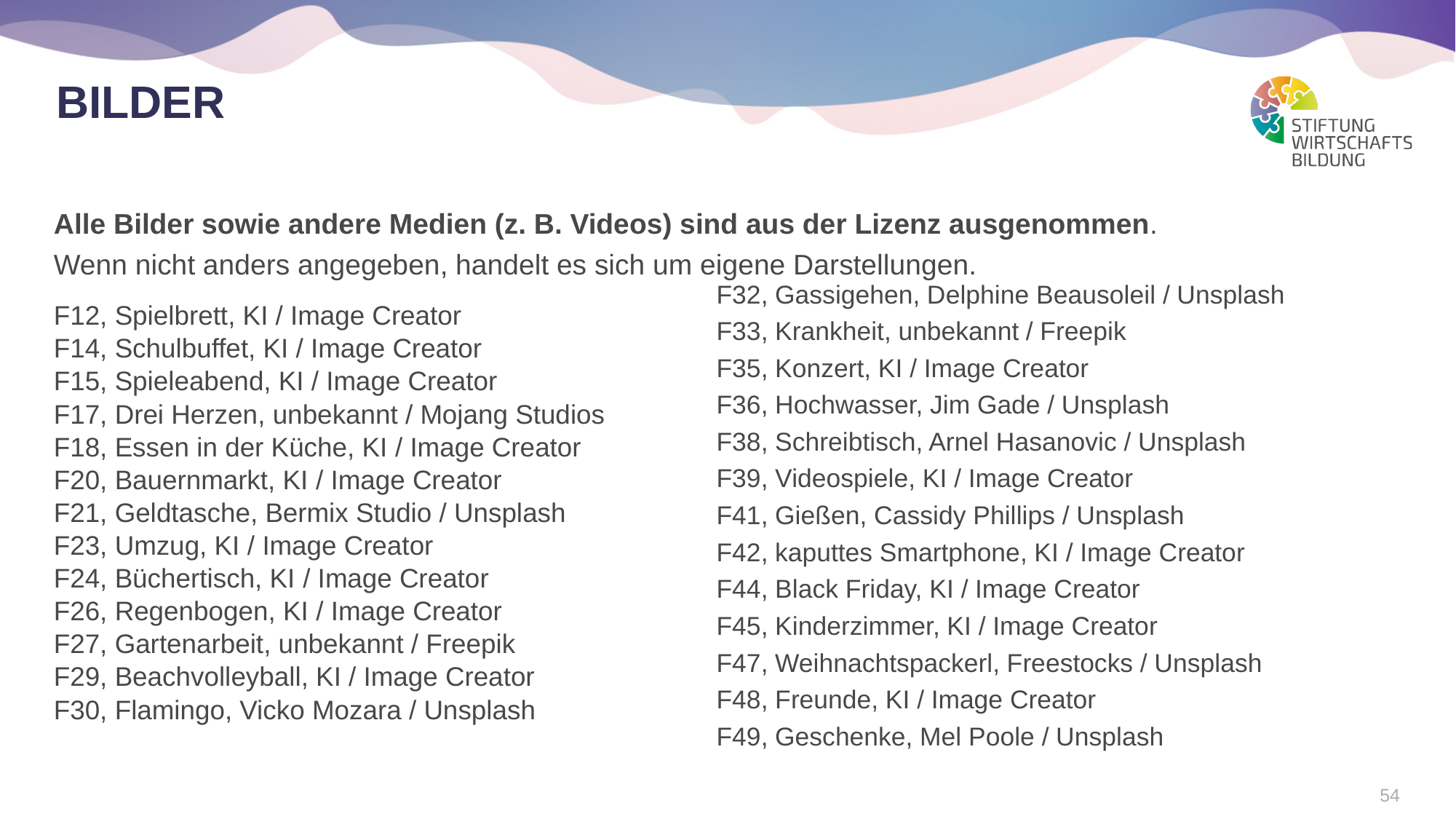

# Bilder
Alle Bilder sowie andere Medien (z. B. Videos) sind aus der Lizenz ausgenommen.
Wenn nicht anders angegeben, handelt es sich um eigene Darstellungen.

F12, Spielbrett, KI / Image Creator
F14, Schulbuffet, KI / Image Creator
F15, Spieleabend, KI / Image Creator
F17, Drei Herzen, unbekannt / Mojang Studios
F18, Essen in der Küche, KI / Image Creator
F20, Bauernmarkt, KI / Image Creator
F21, Geldtasche, Bermix Studio / Unsplash
F23, Umzug, KI / Image Creator
F24, Büchertisch, KI / Image Creator
F26, Regenbogen, KI / Image Creator
F27, Gartenarbeit, unbekannt / Freepik
F29, Beachvolleyball, KI / Image Creator
F30, Flamingo, Vicko Mozara / Unsplash

F32, Gassigehen, Delphine Beausoleil / Unsplash
F33, Krankheit, unbekannt / Freepik
F35, Konzert, KI / Image Creator
F36, Hochwasser, Jim Gade / Unsplash
F38, Schreibtisch, Arnel Hasanovic / Unsplash
F39, Videospiele, KI / Image Creator
F41, Gießen, Cassidy Phillips / Unsplash
F42, kaputtes Smartphone, KI / Image Creator
F44, Black Friday, KI / Image Creator
F45, Kinderzimmer, KI / Image Creator
F47, Weihnachtspackerl, Freestocks / Unsplash
F48, Freunde, KI / Image Creator
F49, Geschenke, Mel Poole / Unsplash
54